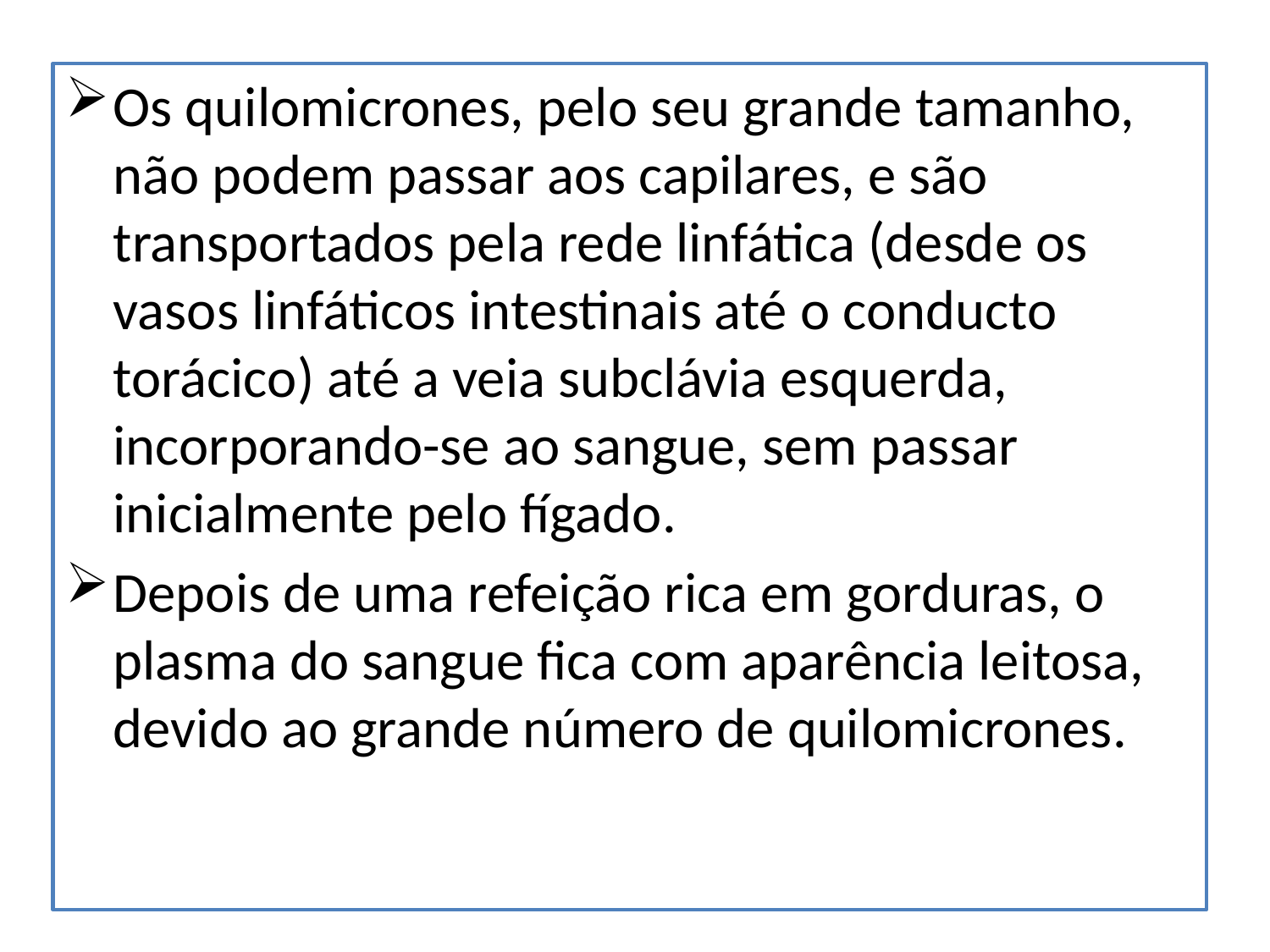

#
Os quilomicrones, pelo seu grande tamanho, não podem passar aos capilares, e são transportados pela rede linfática (desde os vasos linfáticos intestinais até o conducto torácico) até a veia subclávia esquerda, incorporando-se ao sangue, sem passar inicialmente pelo fígado.
Depois de uma refeição rica em gorduras, o plasma do sangue fica com aparência leitosa, devido ao grande número de quilomicrones.